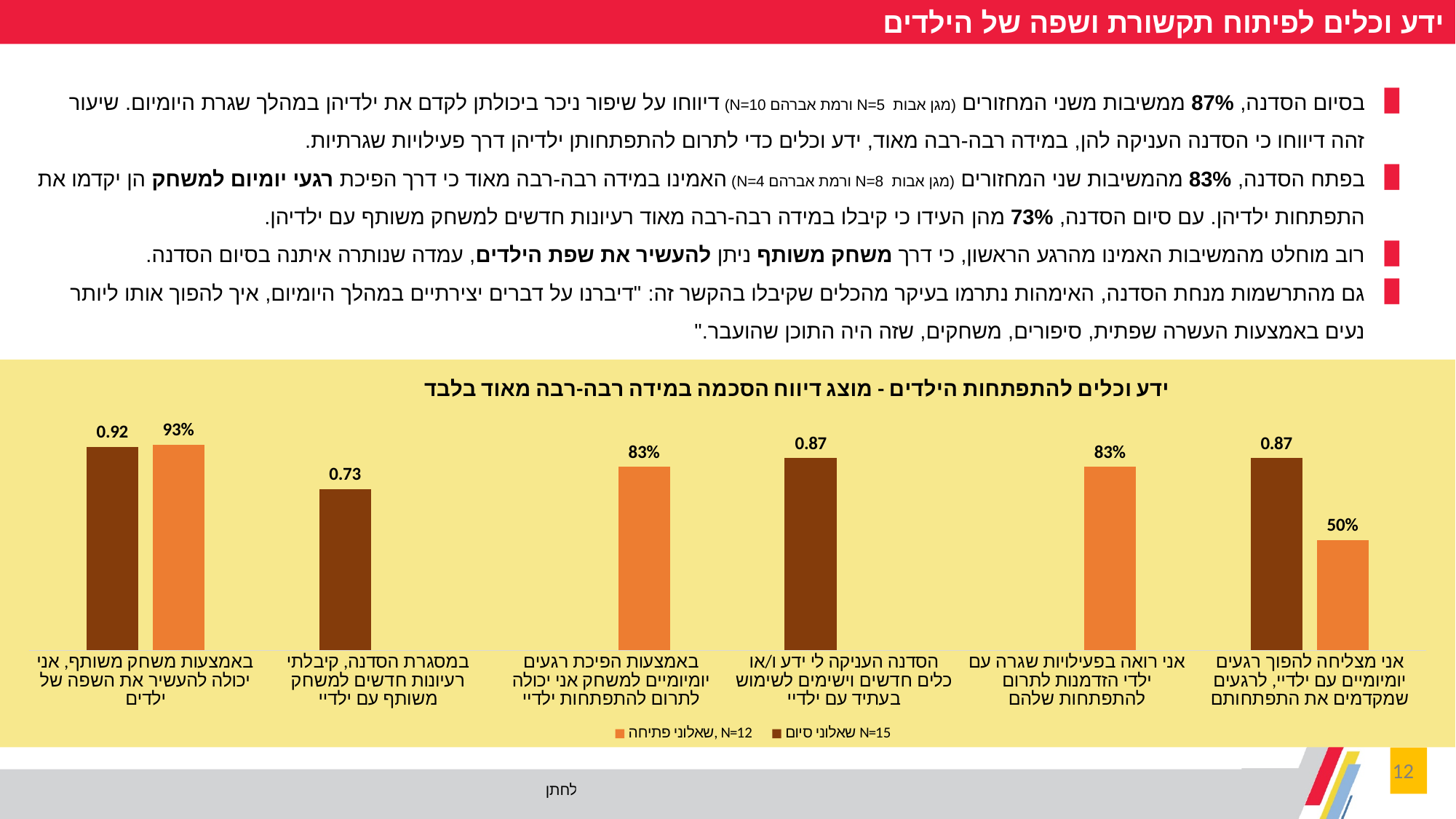

ידע וכלים לפיתוח תקשורת ושפה של הילדים
בסיום הסדנה, 87% ממשיבות משני המחזורים (מגן אבות  N=5 ורמת אברהם N=10) דיווחו על שיפור ניכר ביכולתן לקדם את ילדיהן במהלך שגרת היומיום. שיעור זהה דיווחו כי הסדנה העניקה להן, במידה רבה-רבה מאוד, ידע וכלים כדי לתרום להתפתחותן ילדיהן דרך פעילויות שגרתיות.
בפתח הסדנה, 83% מהמשיבות שני המחזורים (מגן אבות  N=8 ורמת אברהם N=4) האמינו במידה רבה-רבה מאוד כי דרך הפיכת רגעי יומיום למשחק הן יקדמו את התפתחות ילדיהן. עם סיום הסדנה, 73% מהן העידו כי קיבלו במידה רבה-רבה מאוד רעיונות חדשים למשחק משותף עם ילדיהן.
רוב מוחלט מהמשיבות האמינו מהרגע הראשון, כי דרך משחק משותף ניתן להעשיר את שפת הילדים, עמדה שנותרה איתנה בסיום הסדנה.
גם מהתרשמות מנחת הסדנה, האימהות נתרמו בעיקר מהכלים שקיבלו בהקשר זה: "דיברנו על דברים יצירתיים במהלך היומיום, איך להפוך אותו ליותר נעים באמצעות העשרה שפתית, סיפורים, משחקים, שזה היה התוכן שהועבר."

### Chart: ידע וכלים להתפתחות הילדים - מוצג דיווח הסכמה במידה רבה-רבה מאוד בלבד

| Category | שאלוני פתיחה, N=12 | שאלוני סיום N=15 |
|---|---|---|
| אני מצליחה להפוך רגעים יומיומיים עם ילדיי, לרגעים שמקדמים את התפתחותם | 0.5 | 0.87 |
| אני רואה בפעילויות שגרה עם ילדי הזדמנות לתרום להתפתחות שלהם | 0.83 | None |
| הסדנה העניקה לי ידע ו/או כלים חדשים וישימים לשימוש בעתיד עם ילדיי | None | 0.87 |
| באמצעות הפיכת רגעים יומיומיים למשחק אני יכולה לתרום להתפתחות ילדיי | 0.83 | None |
| במסגרת הסדנה, קיבלתי רעיונות חדשים למשחק משותף עם ילדיי | None | 0.73 |
| באמצעות משחק משותף, אני יכולה להעשיר את השפה של ילדים | 0.93 | 0.92 |
12